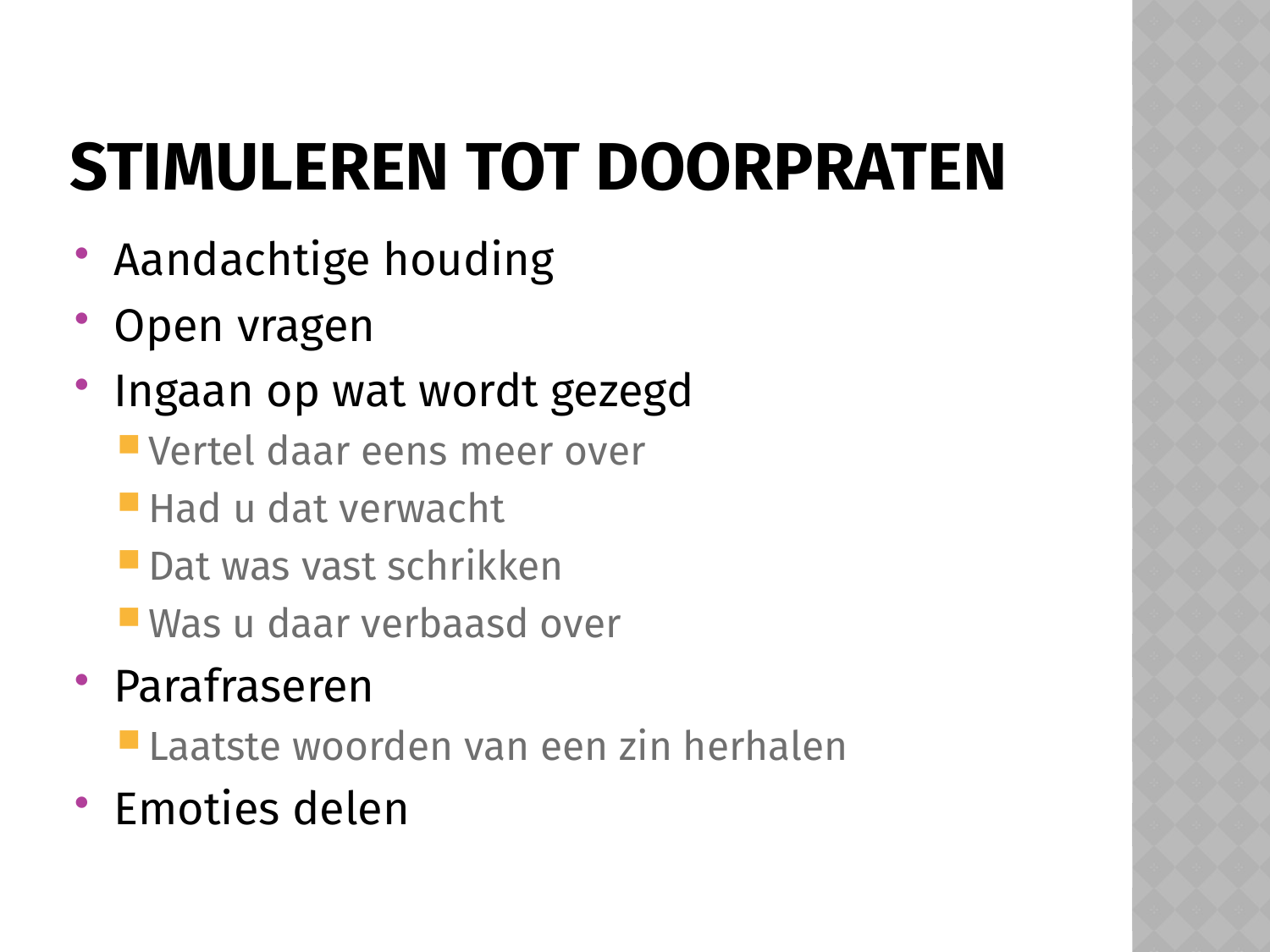

# Stimuleren tot doorpraten
Aandachtige houding
Open vragen
Ingaan op wat wordt gezegd
Vertel daar eens meer over
Had u dat verwacht
Dat was vast schrikken
Was u daar verbaasd over
Parafraseren
Laatste woorden van een zin herhalen
Emoties delen